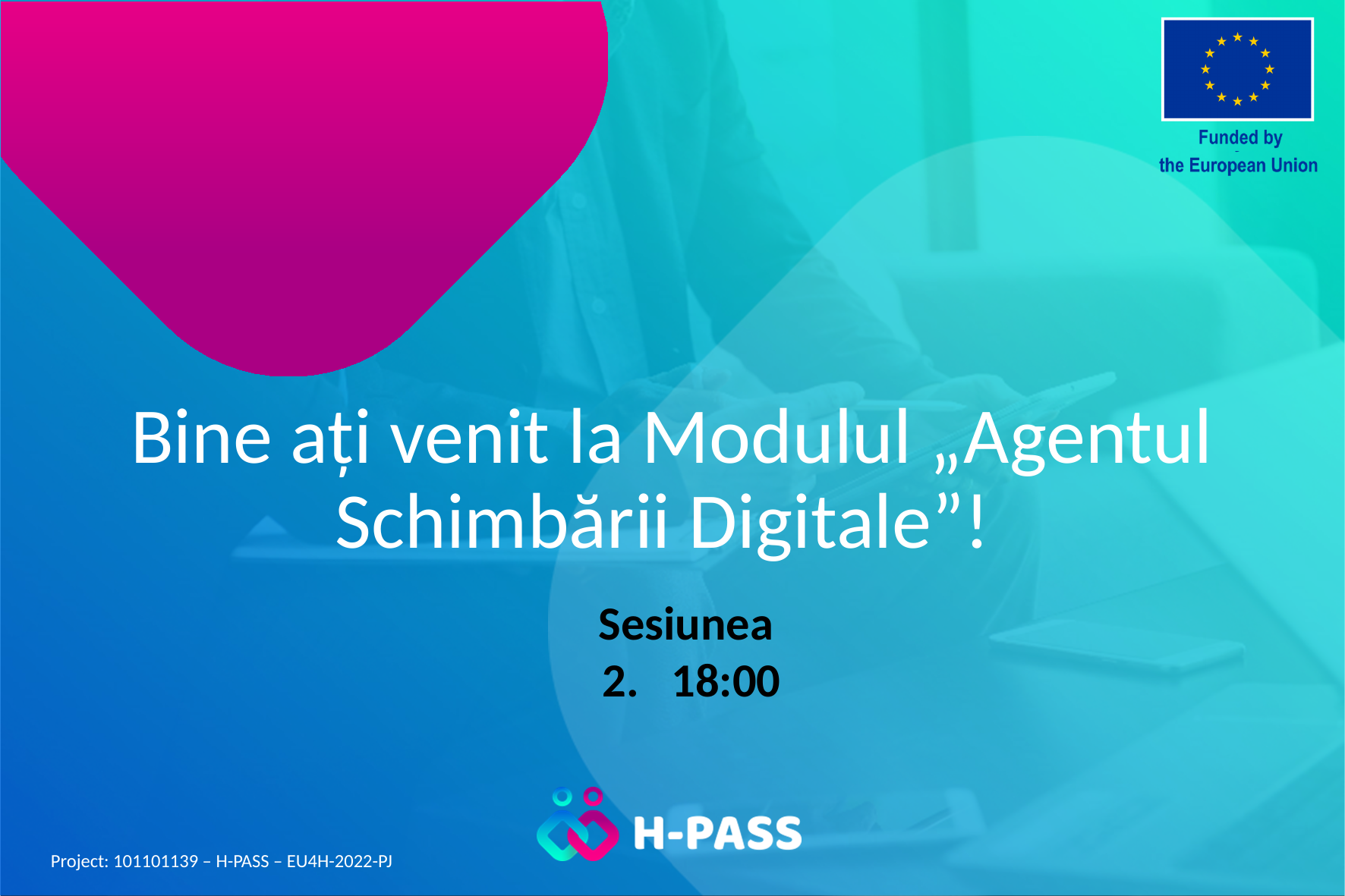

# Bine ați venit la Modulul „Agentul Schimbării Digitale”!
Sesiunea
2.   18:00
Project: 101101139 – H-PASS – EU4H-2022-PJ